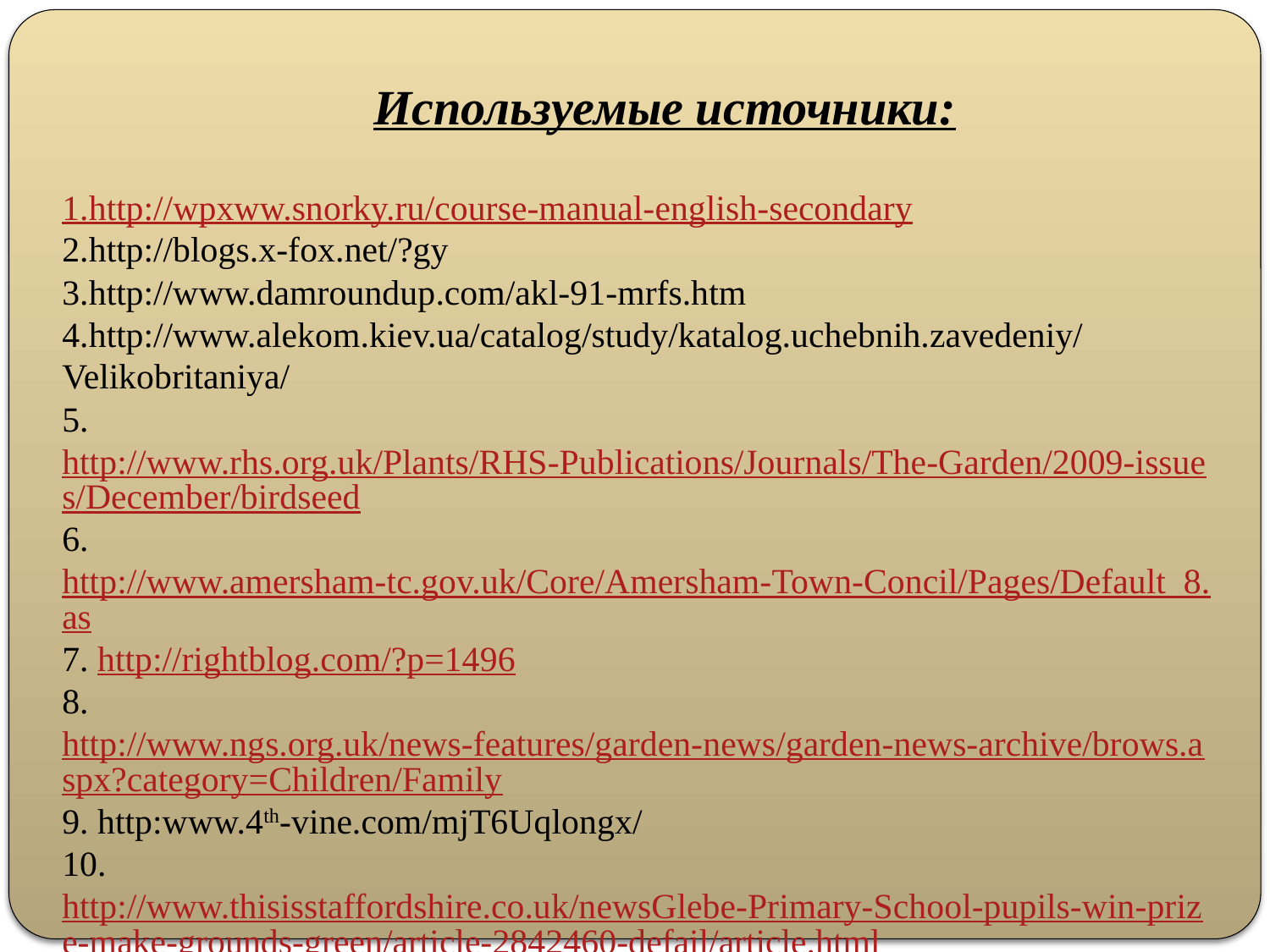

Используемые источники:
1.http://wpxww.snorky.ru/course-manual-english-secondary
2.http://blogs.x-fox.net/?gy
3.http://www.damroundup.com/akl-91-mrfs.htm
4.http://www.alekom.kiev.ua/catalog/study/katalog.uchebnih.zavedeniy/Velikobritaniya/
5. http://www.rhs.org.uk/Plants/RHS-Publications/Journals/The-Garden/2009-issues/December/birdseed
6. http://www.amersham-tc.gov.uk/Core/Amersham-Town-Concil/Pages/Default_8.as
7. http://rightblog.com/?p=1496
8. http://www.ngs.org.uk/news-features/garden-news/garden-news-archive/brows.aspx?category=Children/Family
9. http:www.4th-vine.com/mjT6Uqlongx/
10. http://www.thisisstaffordshire.co.uk/newsGlebe-Primary-School-pupils-win-prize-make-grounds-green/article-2842460-defail/article.html
11. http://2noobe.com/?yzo=975
12. http://uvk1688.ya-ne.ru/vwj-pre-school-classroom.php